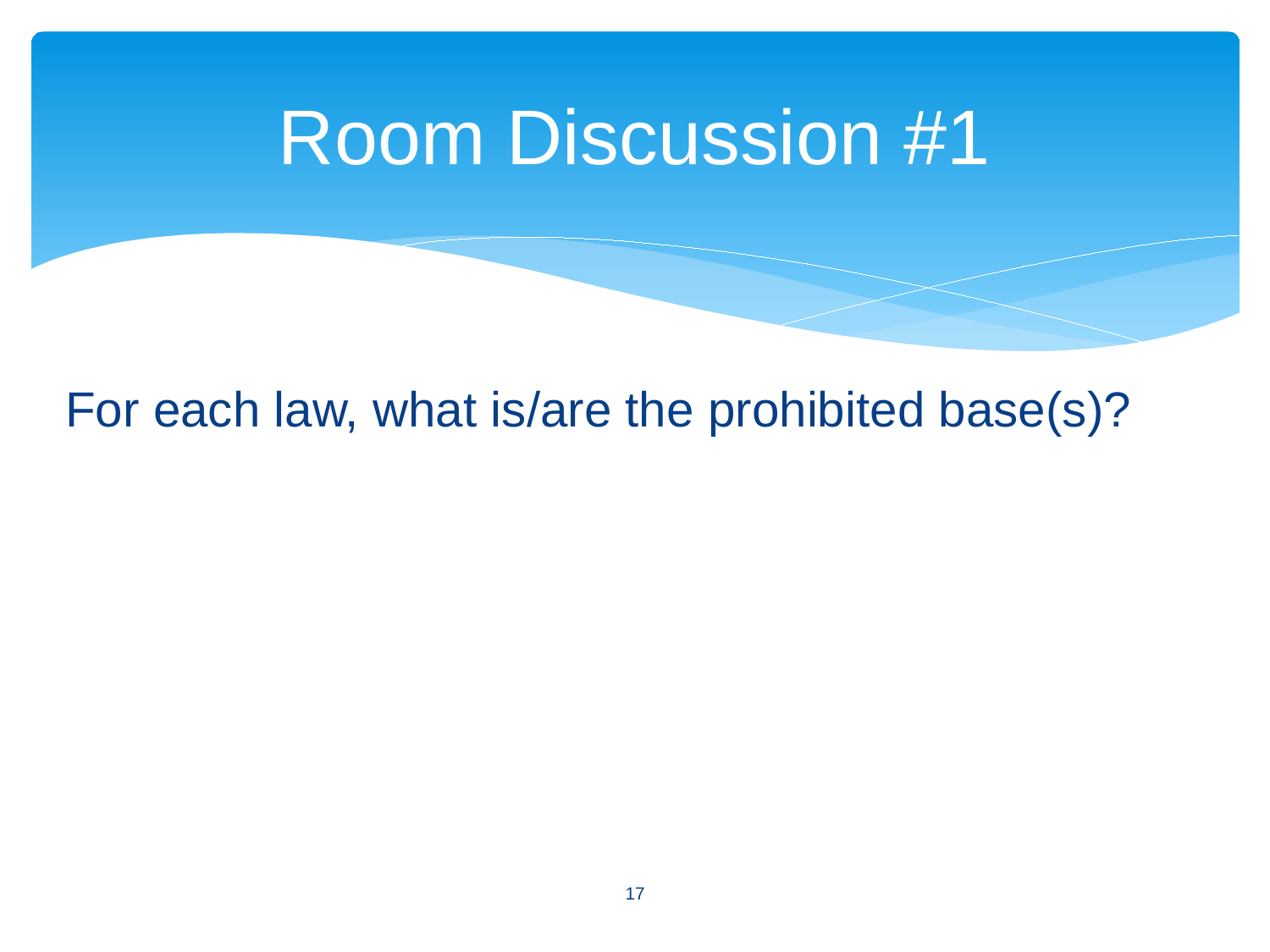

# Room Discussion #1
For each law, what is/are the prohibited base(s)?
17